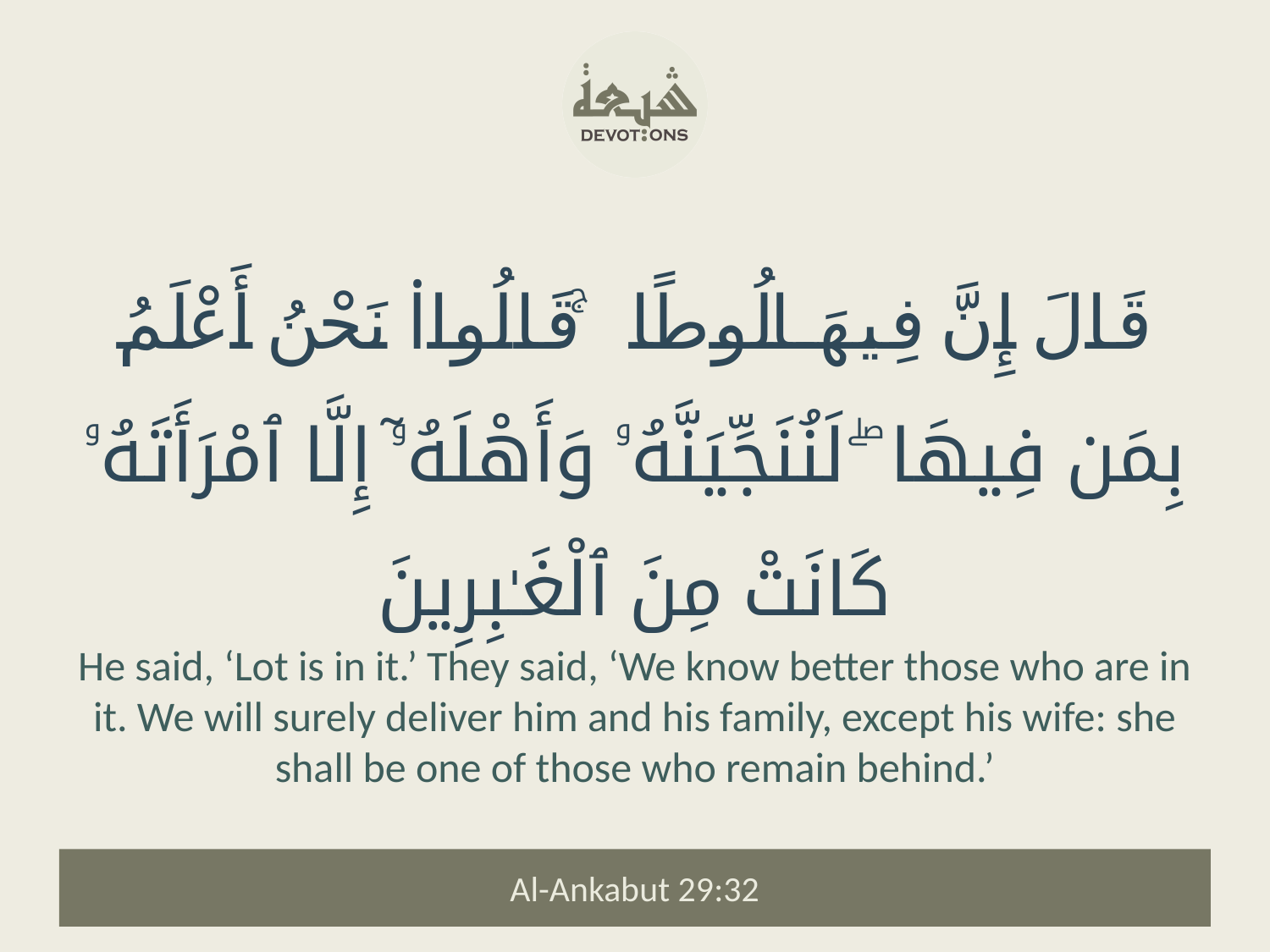

قَالَ إِنَّ فِيهَا لُوطًا ۚ قَالُوا۟ نَحْنُ أَعْلَمُ بِمَن فِيهَا ۖ لَنُنَجِّيَنَّهُۥ وَأَهْلَهُۥٓ إِلَّا ٱمْرَأَتَهُۥ كَانَتْ مِنَ ٱلْغَـٰبِرِينَ
He said, ‘Lot is in it.’ They said, ‘We know better those who are in it. We will surely deliver him and his family, except his wife: she shall be one of those who remain behind.’
Al-Ankabut 29:32